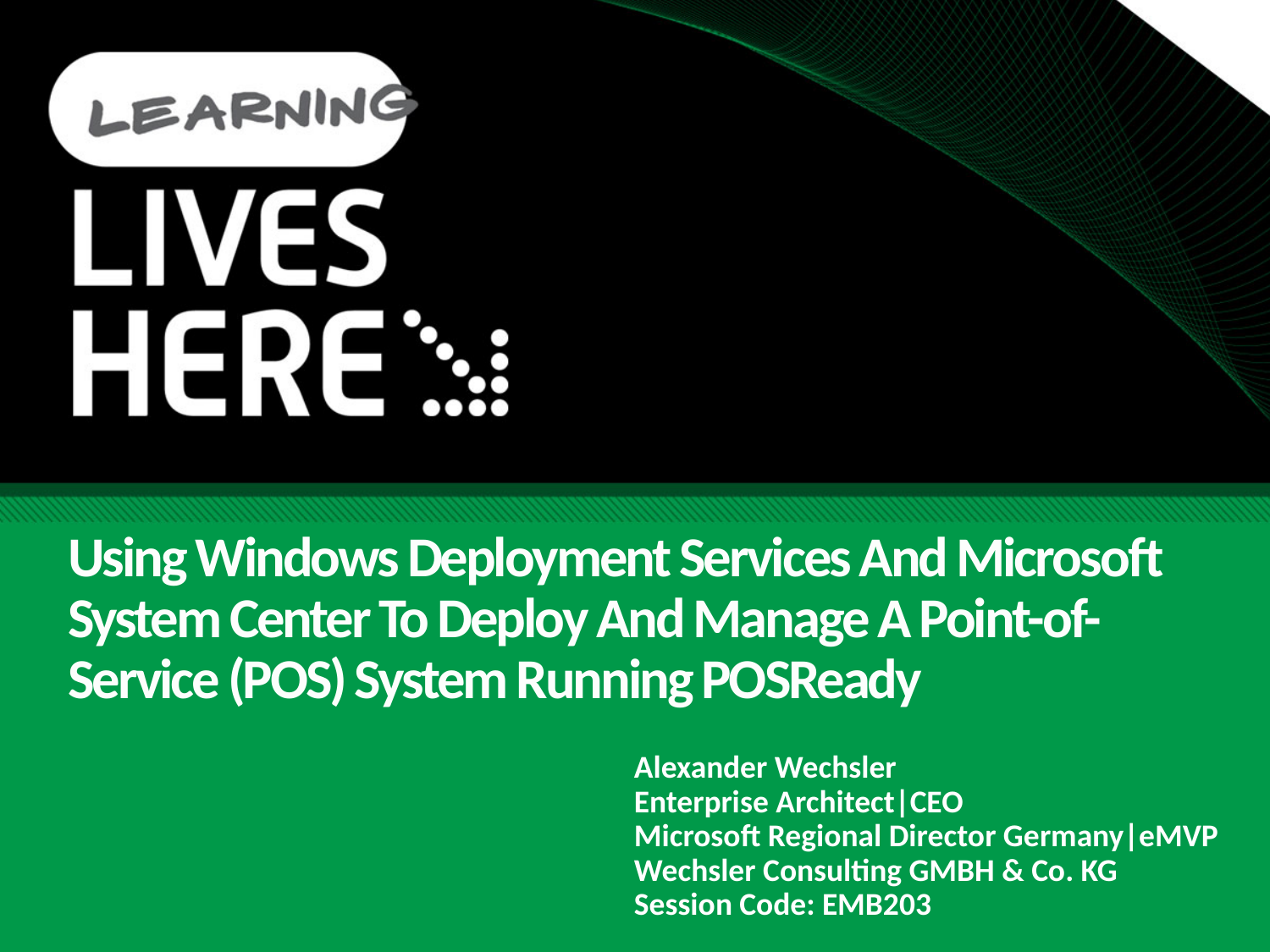

# Using Windows Deployment Services And Microsoft System Center To Deploy And Manage A Point-of-Service (POS) System Running POSReady
Alexander Wechsler
Enterprise Architect|CEO
Microsoft Regional Director Germany|eMVP
Wechsler Consulting GMBH & Co. KG
Session Code: EMB203